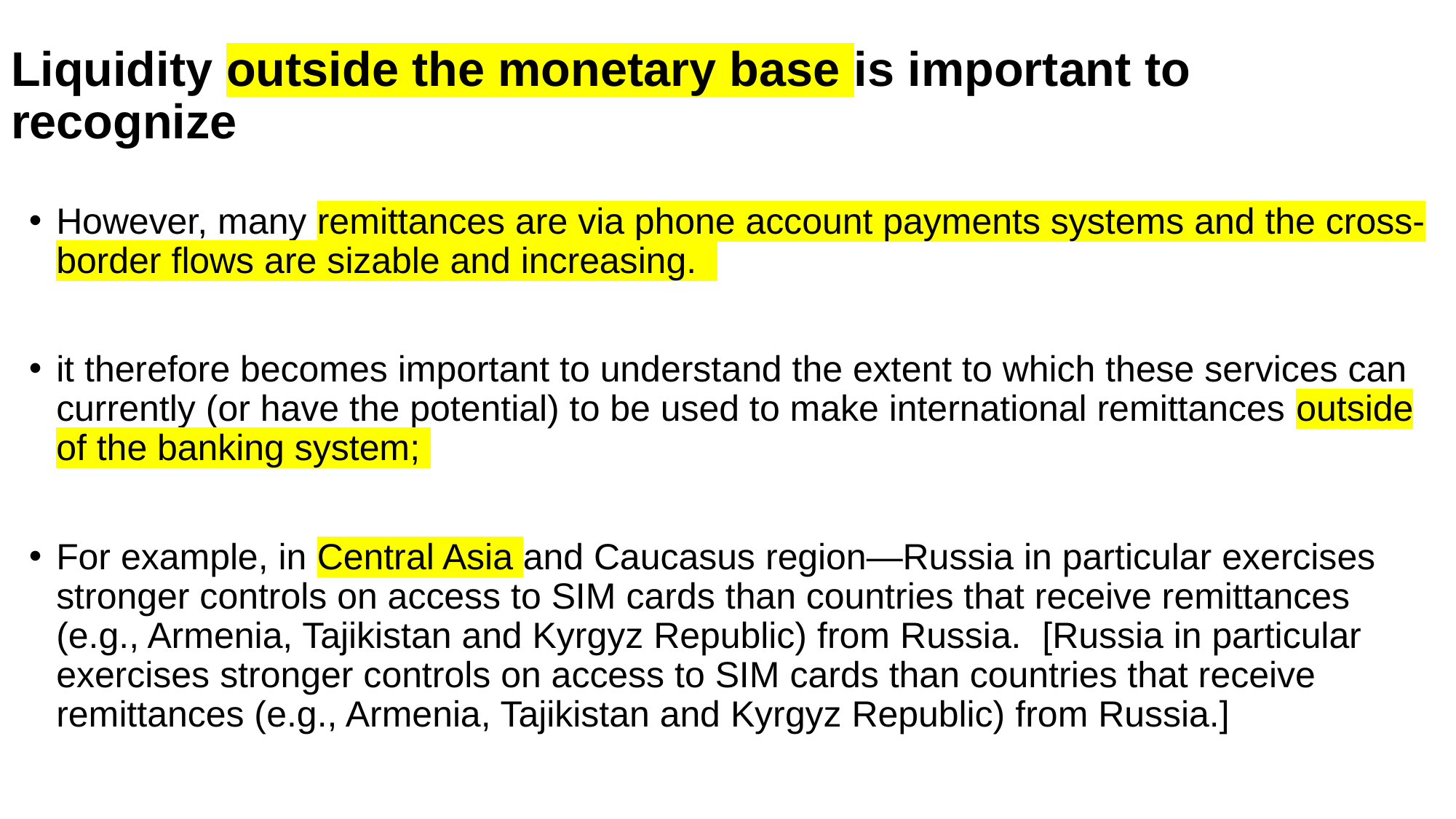

# Liquidity outside the monetary base is important to recognize

However, many remittances are via phone account payments systems and the cross-border flows are sizable and increasing.

it therefore becomes important to understand the extent to which these services can currently (or have the potential) to be used to make international remittances outside of the banking system;

For example, in Central Asia and Caucasus region—Russia in particular exercises stronger controls on access to SIM cards than countries that receive remittances (e.g., Armenia, Tajikistan and Kyrgyz Republic) from Russia.  [Russia in particular exercises stronger controls on access to SIM cards than countries that receive remittances (e.g., Armenia, Tajikistan and Kyrgyz Republic) from Russia.]